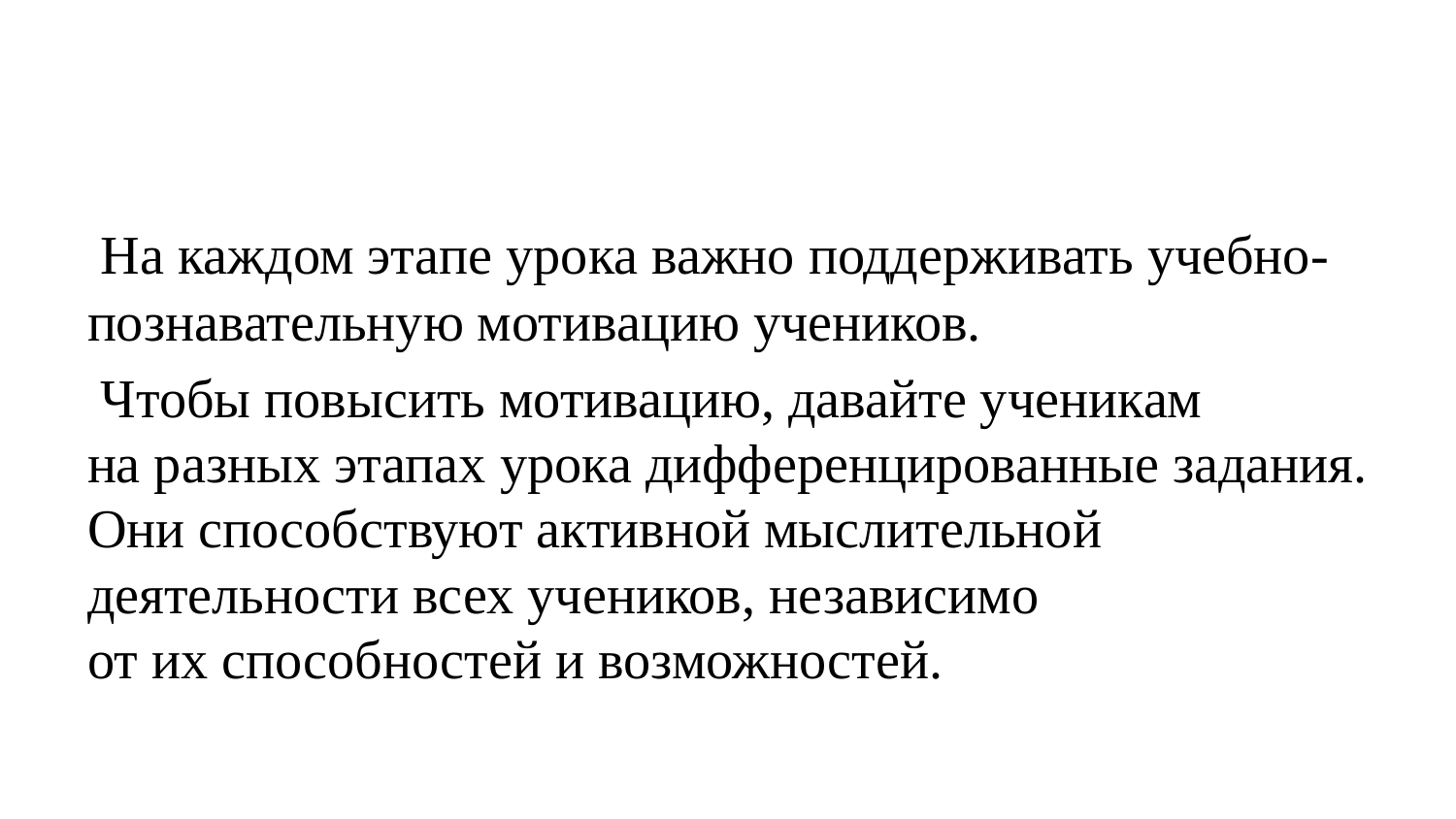

#

 На каждом этапе урока важно поддерживать учебно-познавательную мотивацию учеников.
 Чтобы повысить мотивацию, давайте ученикам на разных этапах урока дифференцированные задания. Они способствуют активной мыслительной деятельности всех учеников, независимо от их способностей и возможностей.